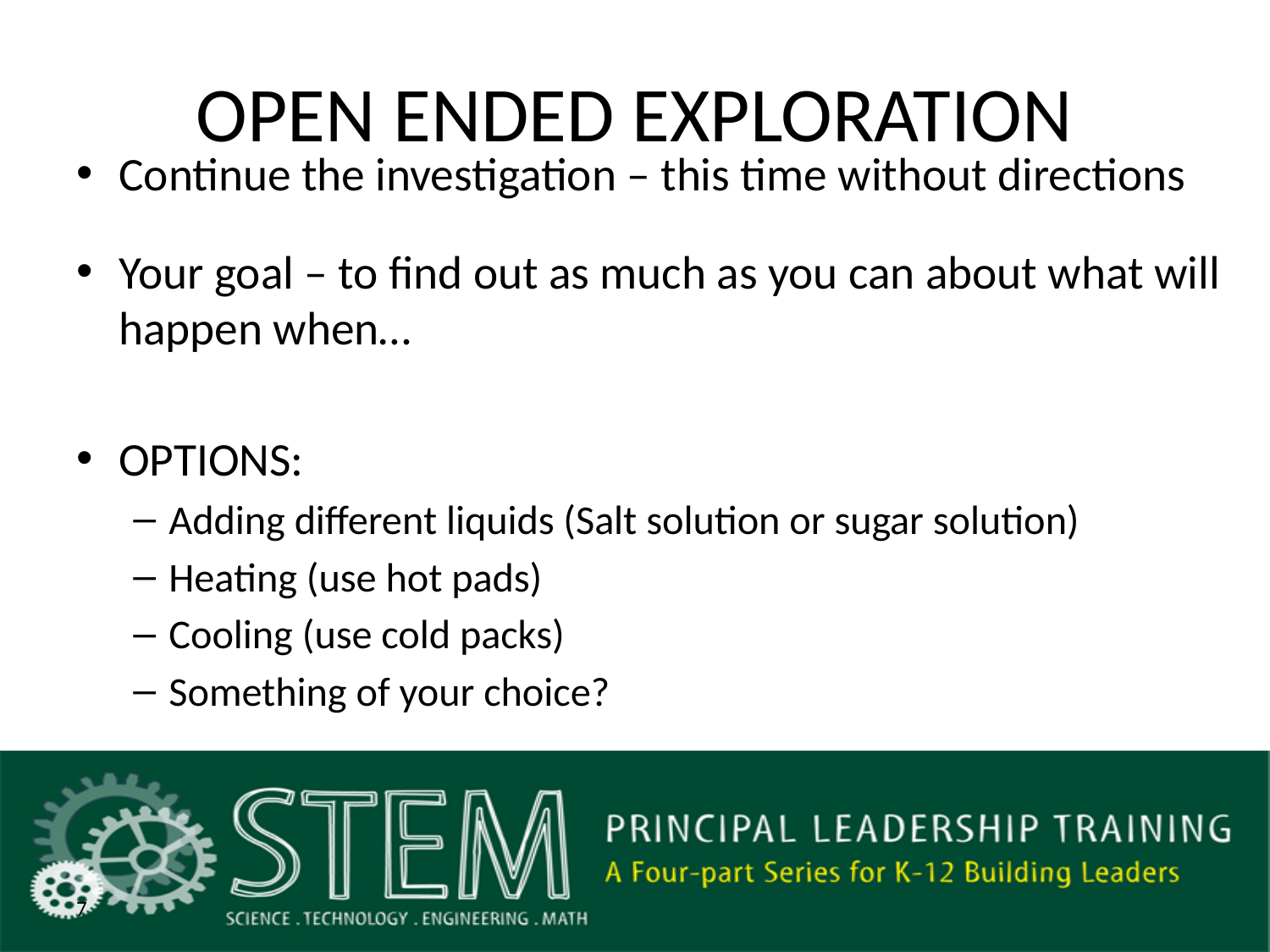

# OPEN ENDED EXPLORATION
Continue the investigation – this time without directions

Your goal – to find out as much as you can about what will happen when…

OPTIONS:
Adding different liquids (Salt solution or sugar solution)
Heating (use hot pads)
Cooling (use cold packs)
Something of your choice?
7